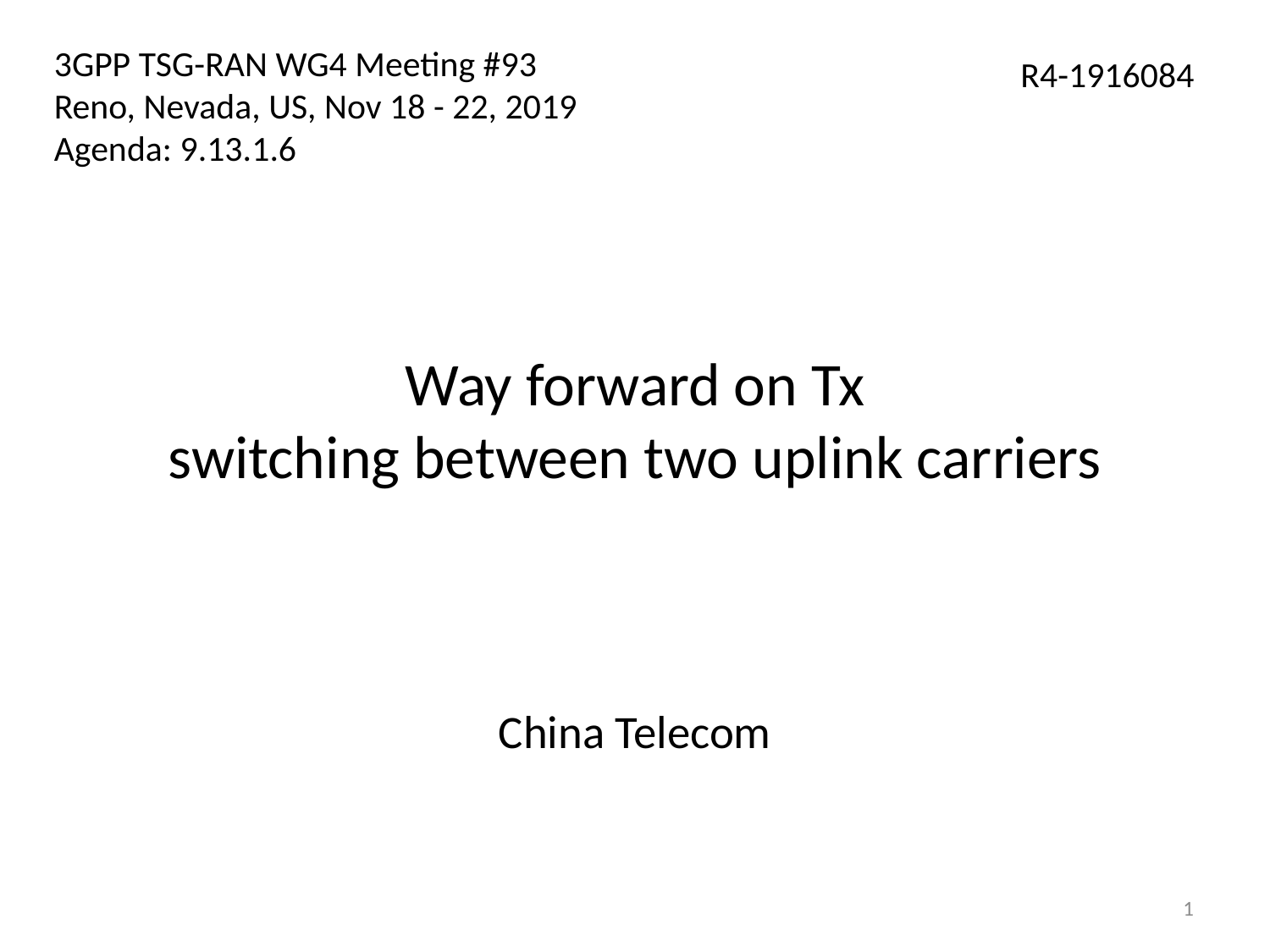

3GPP TSG-RAN WG4 Meeting #93
Reno, Nevada, US, Nov 18 - 22, 2019
Agenda: 9.13.1.6
R4-1916084
# Way forward on Tx switching between two uplink carriers
China Telecom
1